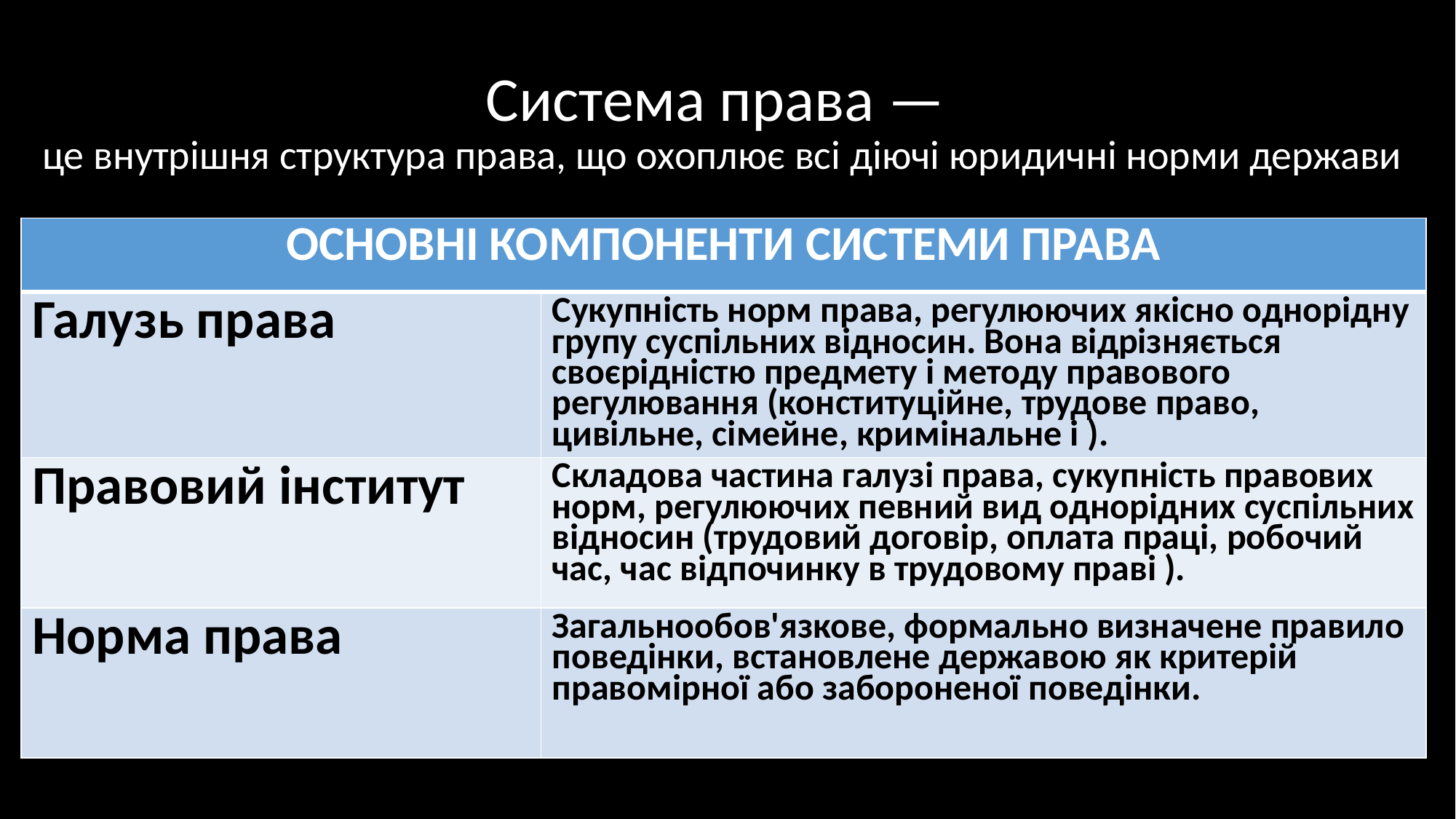

# Система права — це внутрішня структура права, що охоплює всі діючі юридичні норми держави
| ОСНОВНІ КОМПОНЕНТИ СИСТЕМИ ПРАВА |  |
| --- | --- |
| Галузь права | Сукупність норм права, регулюючих якісно однорідну групу суспільних відносин. Вона відрізняється своєрідністю предмету і методу правового регулювання (конституційне, трудове право, цивільне, сімейне, кримінальне і ). |
| Правовий інститут | Складова частина галузі права, сукупність правових норм, регулюючих певний вид однорідних суспільних відносин (трудовий договір, оплата праці, робочий час, час відпочинку в трудовому праві ). |
| Норма права | Загальнообов'язкове, формально визначене правило поведінки, встановлене державою як критерій правомірної або забороненої поведінки. |